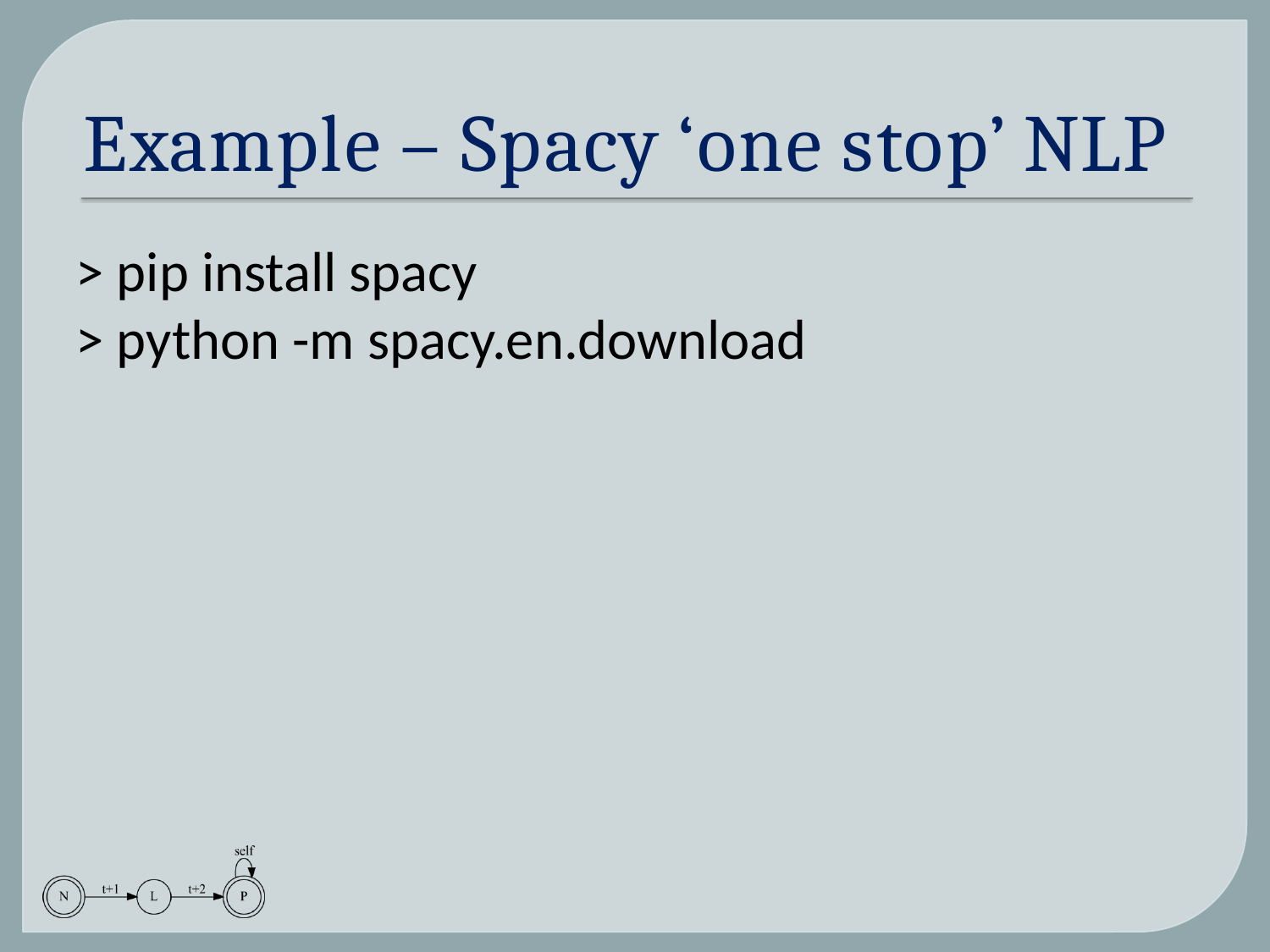

# Example – Spacy ‘one stop’ NLP
> pip install spacy
> python -m spacy.en.download